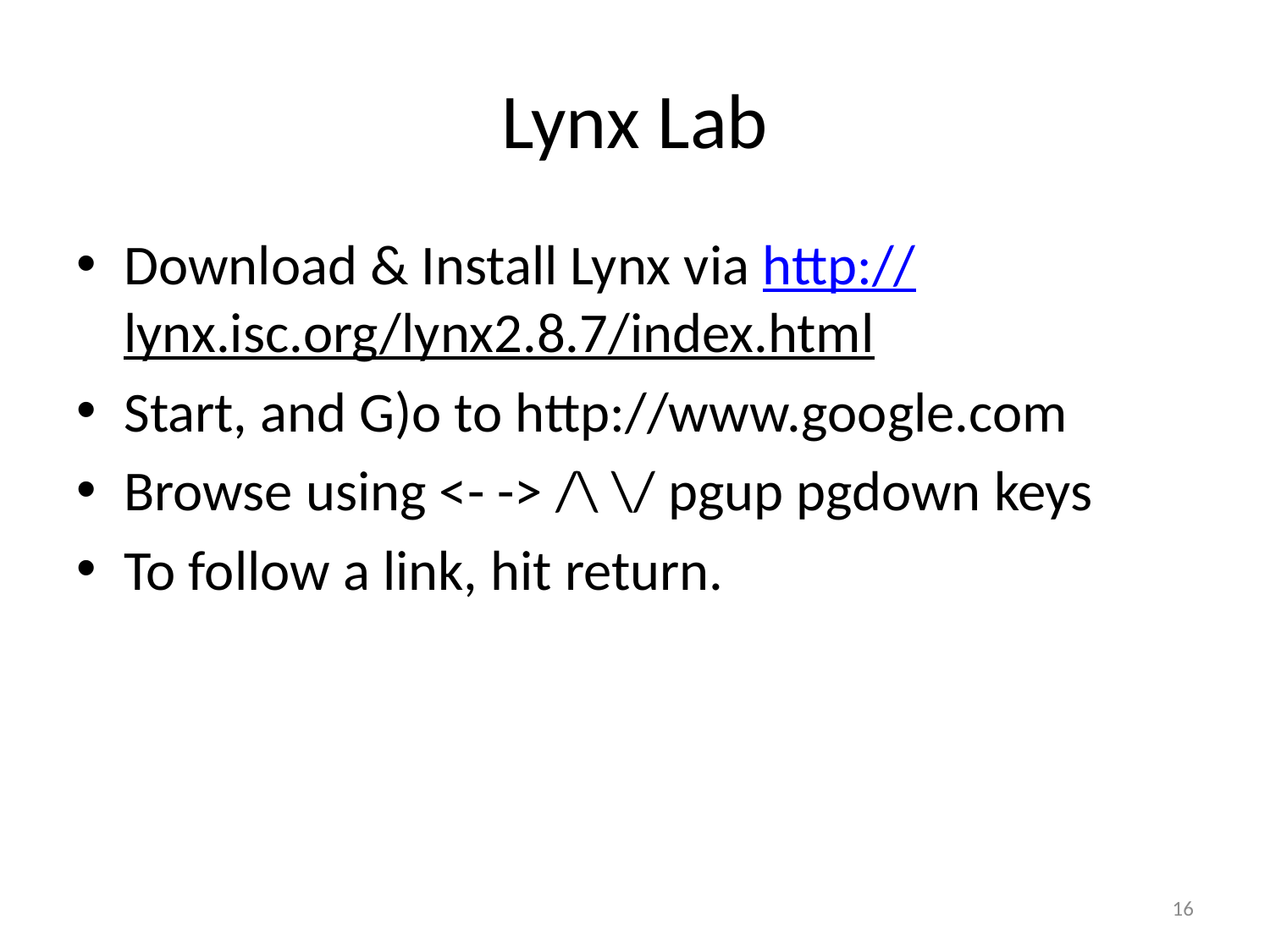

# Lynx Lab
Download & Install Lynx via http://lynx.isc.org/lynx2.8.7/index.html
Start, and G)o to http://www.google.com
Browse using <- -> /\ \/ pgup pgdown keys
To follow a link, hit return.
16